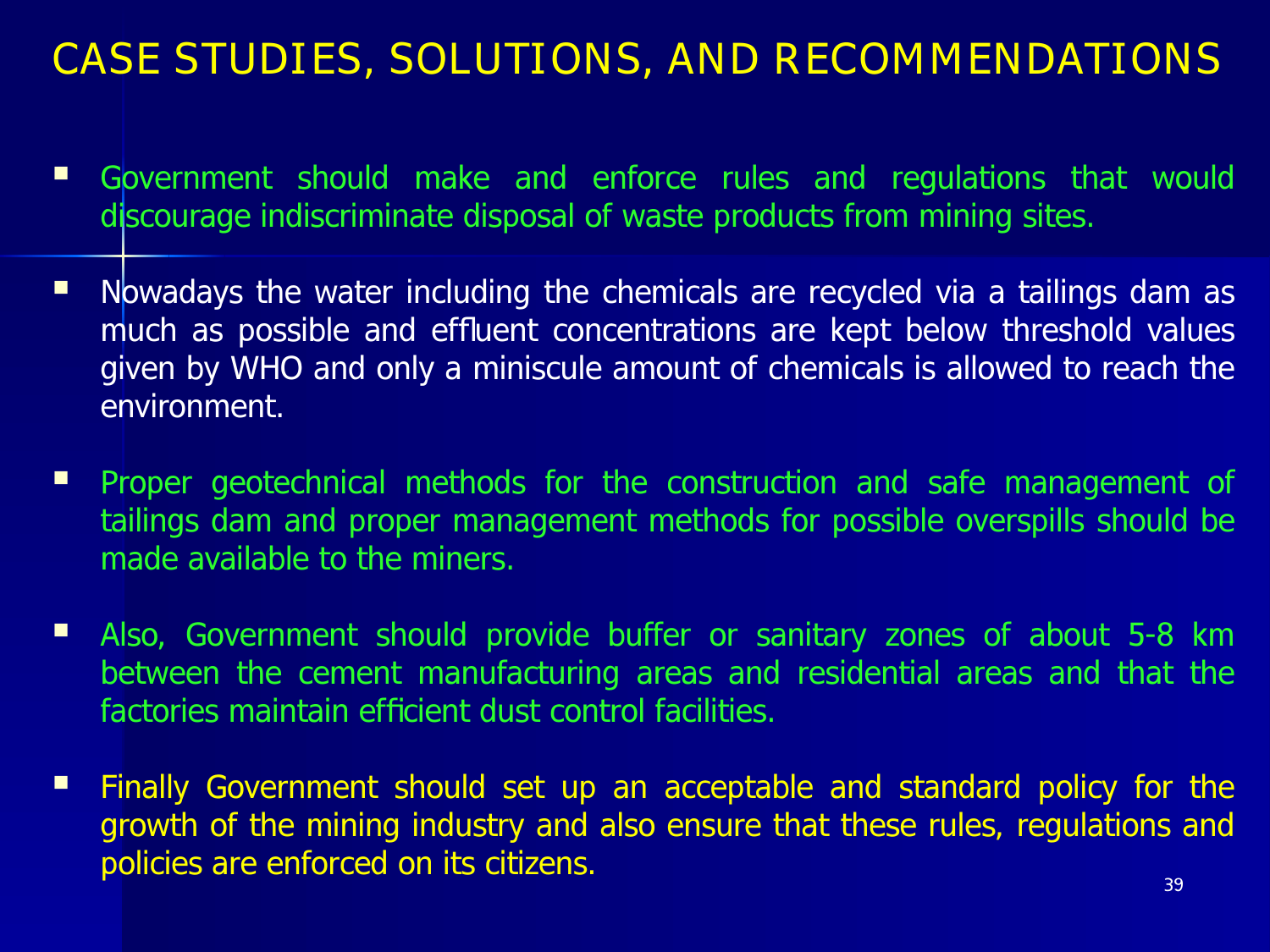

CASE STUDIES, SOLUTIONS, AND RECOMMENDATIONS
Government should make and enforce rules and regulations that would discourage indiscriminate disposal of waste products from mining sites.

Nowadays the water including the chemicals are recycled via a tailings dam as much as possible and effluent concentrations are kept below threshold values given by WHO and only a miniscule amount of chemicals is allowed to reach the environment.

Proper geotechnical methods for the construction and safe management of tailings dam and proper management methods for possible overspills should be made available to the miners.

Also, Government should provide buffer or sanitary zones of about 5-8 km between the cement manufacturing areas and residential areas and that the factories maintain efficient dust control facilities.

Finally Government should set up an acceptable and standard policy for the growth of the mining industry and also ensure that these rules, regulations and policies are enforced on its citizens.

39